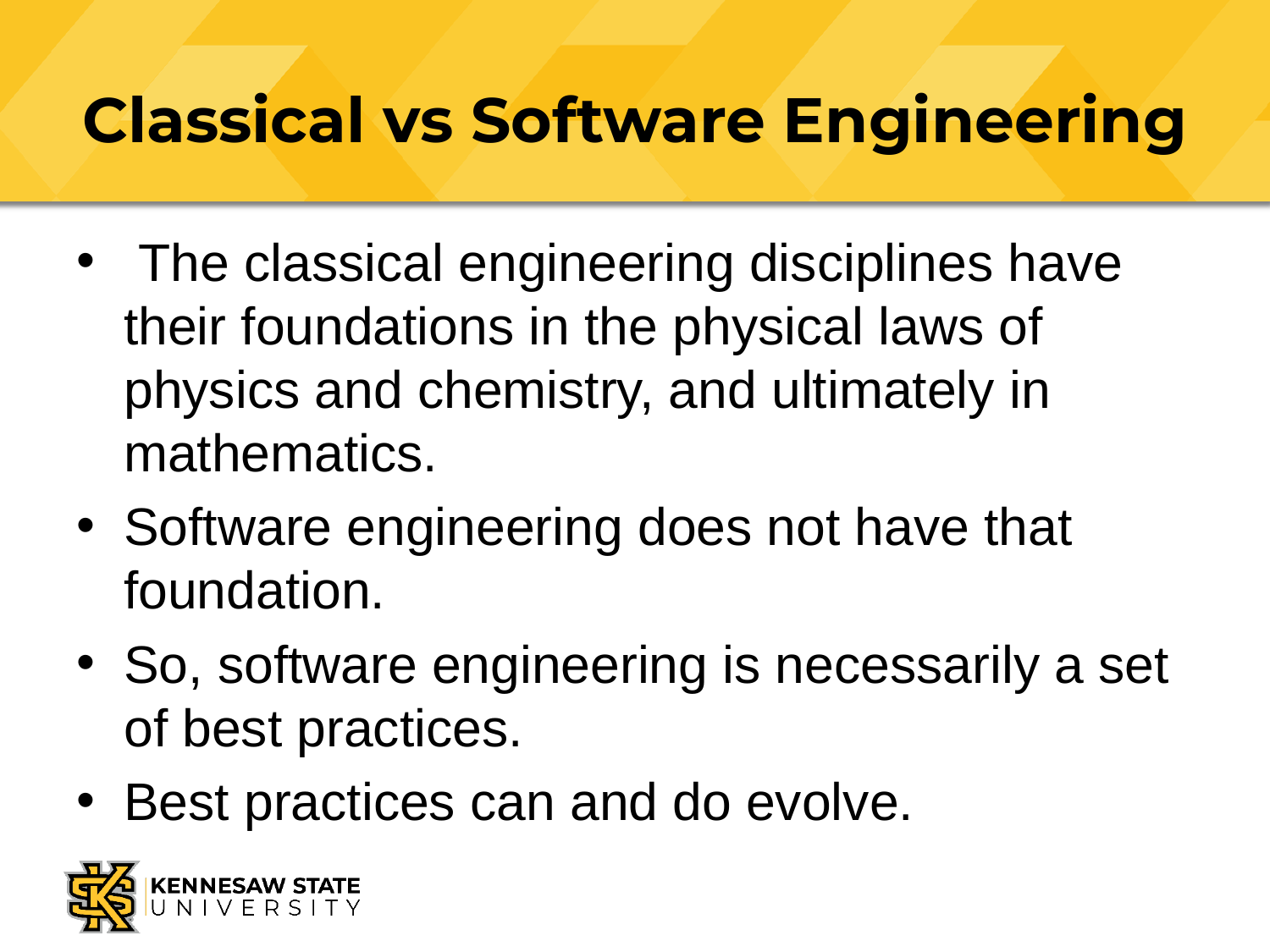

# Classical vs Software Engineering
 The classical engineering disciplines have their foundations in the physical laws of physics and chemistry, and ultimately in mathematics.
Software engineering does not have that foundation.
So, software engineering is necessarily a set of best practices.
Best practices can and do evolve.